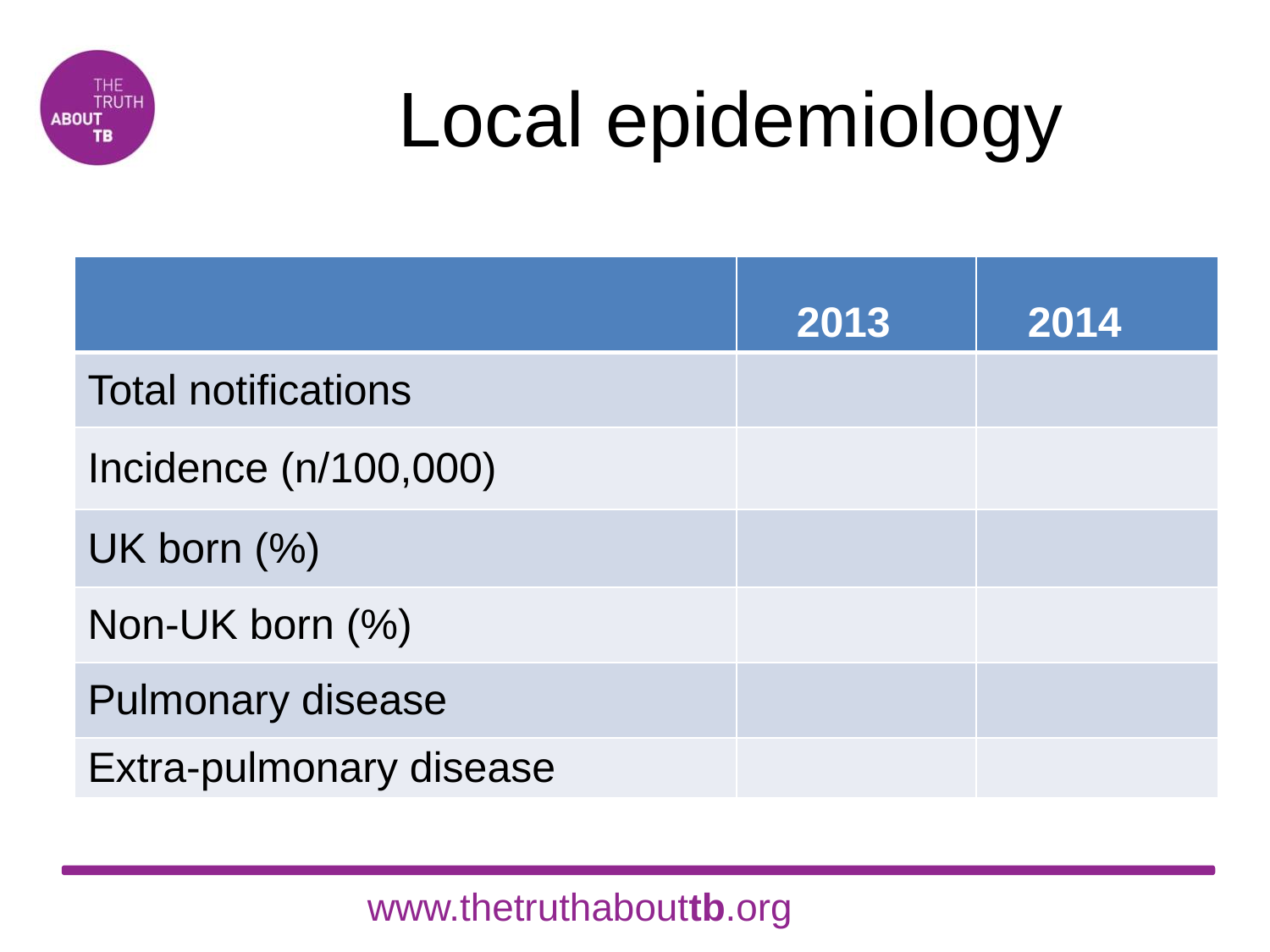

# Local epidemiology
|  | 2013 | 2014 |
| --- | --- | --- |
| Total notifications |  |  |
| Incidence (n/100,000) |  |  |
| UK born (%) |  |  |
| Non-UK born (%) |  |  |
| Pulmonary disease |  |  |
| Extra-pulmonary disease |  |  |